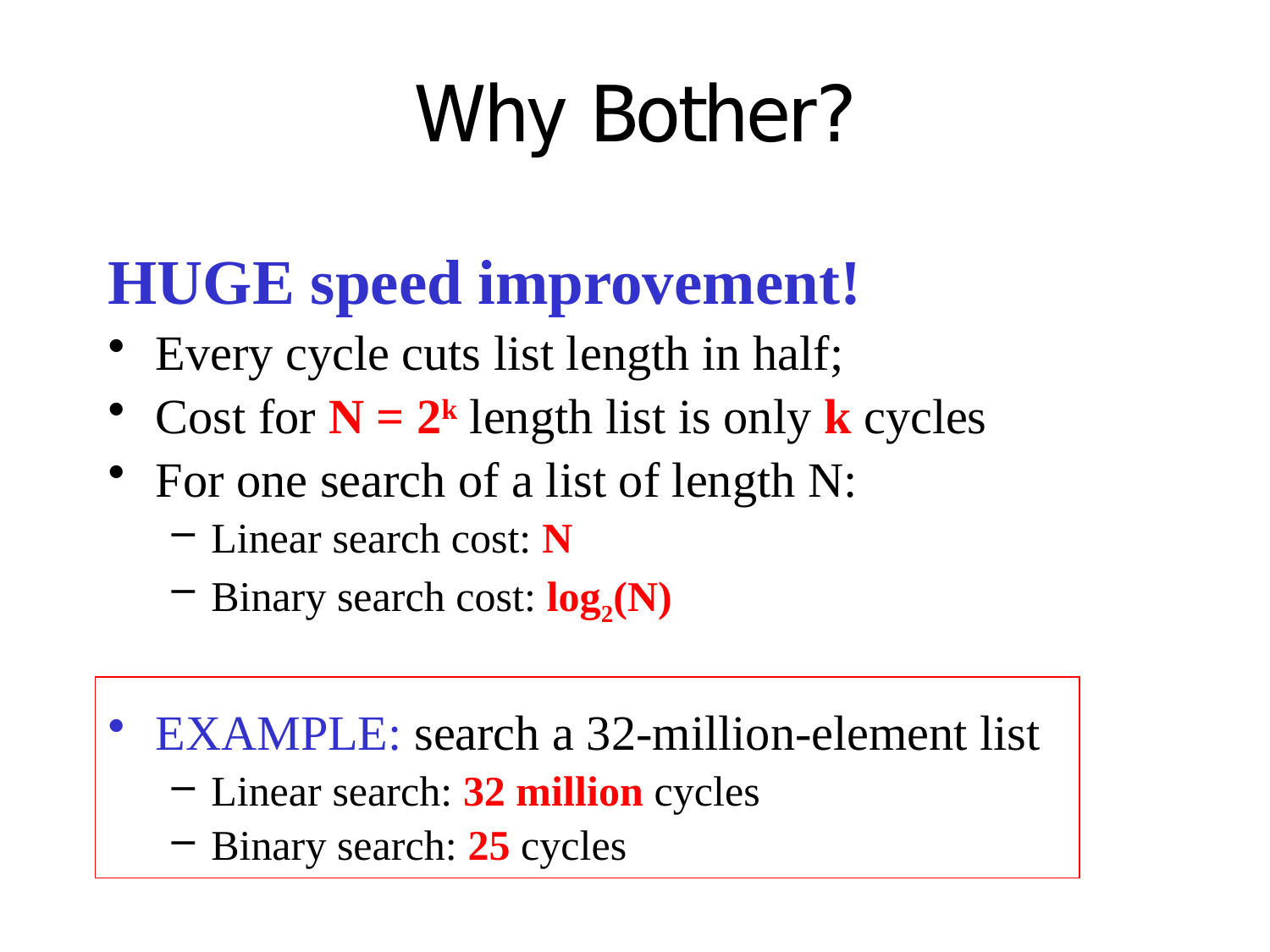

# Why Bother?
HUGE speed improvement!
Every cycle cuts list length in half;
Cost for N = 2k length list is only k cycles
For one search of a list of length N:
Linear search cost: N
Binary search cost: log2(N)

EXAMPLE: search a 32-million-element list
Linear search: 32 million cycles
Binary search: 25 cycles